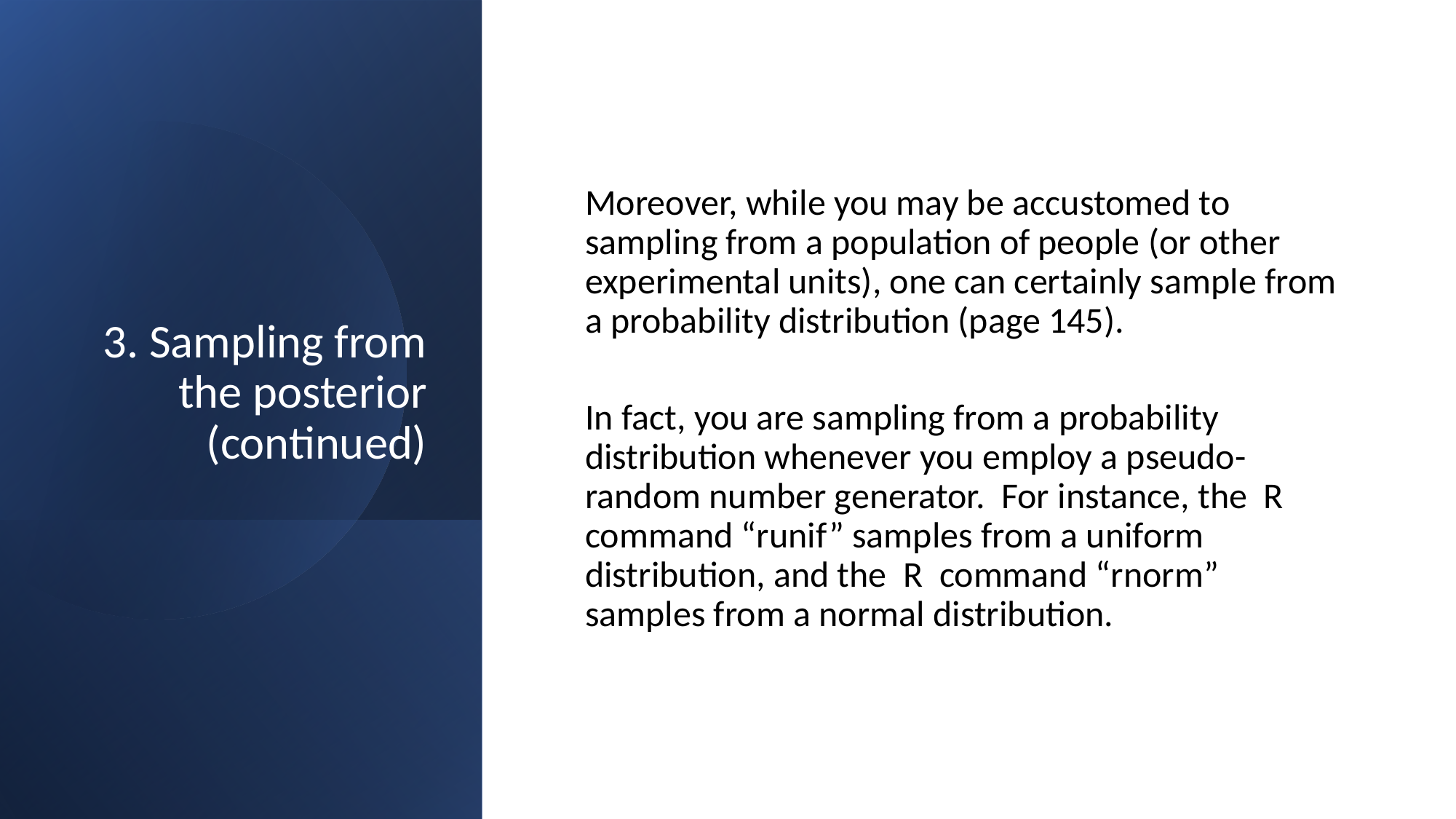

# 3. Sampling from the posterior (continued)
Moreover, while you may be accustomed to sampling from a population of people (or other experimental units), one can certainly sample from a probability distribution (page 145).

In fact, you are sampling from a probability distribution whenever you employ a pseudo-random number generator.  For instance, the  R  command “runif” samples from a uniform distribution, and the  R  command “rnorm” samples from a normal distribution.